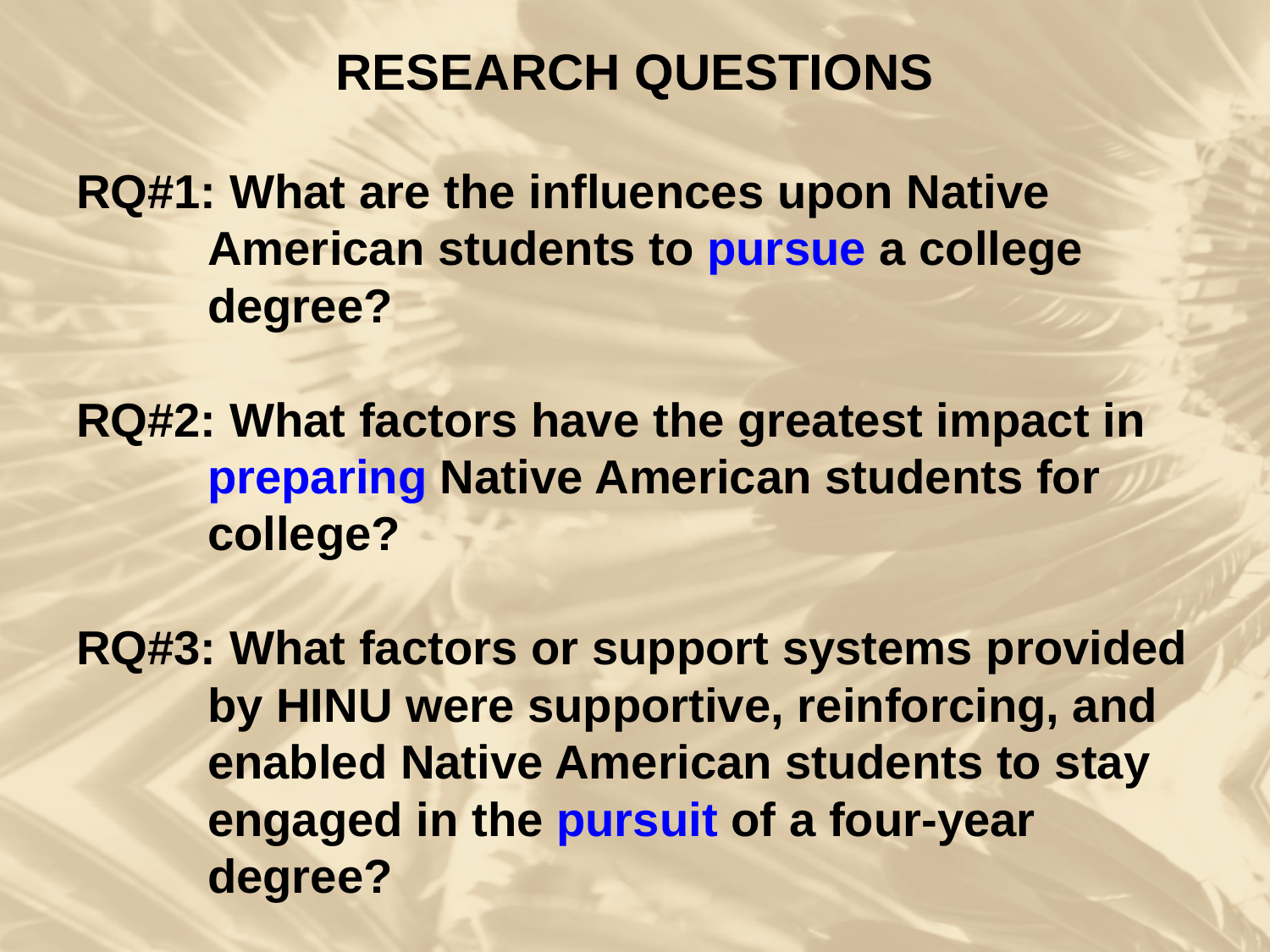

RESEARCH QUESTIONS

RQ#1: What are the influences upon Native American students to pursue a college degree?

RQ#2: What factors have the greatest impact in preparing Native American students for college?

RQ#3: What factors or support systems provided by HINU were supportive, reinforcing, and enabled Native American students to stay engaged in the pursuit of a four-year degree?